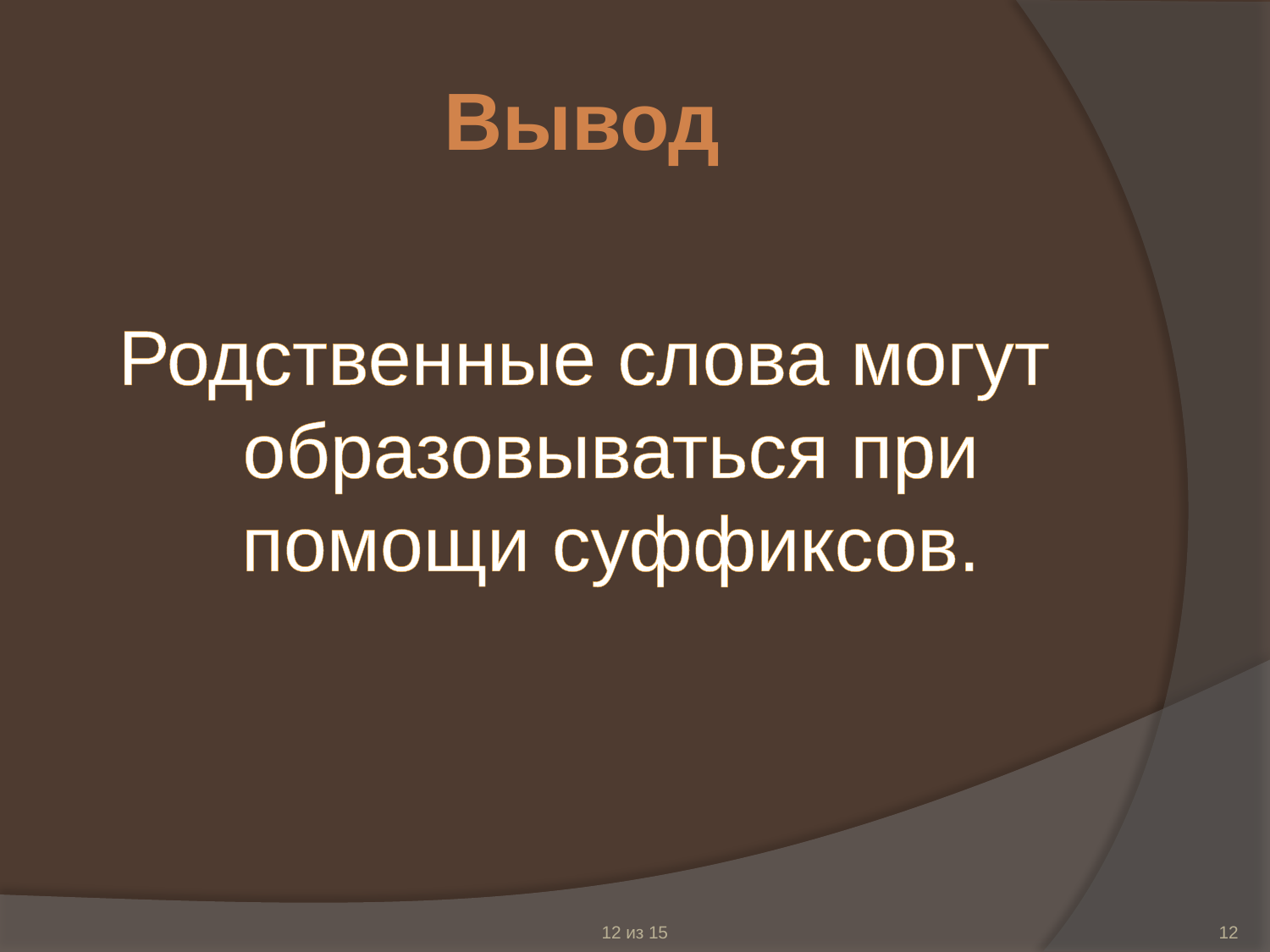

# Вывод

Родственные слова могут образовываться при помощи суффиксов.
12 из 15
12